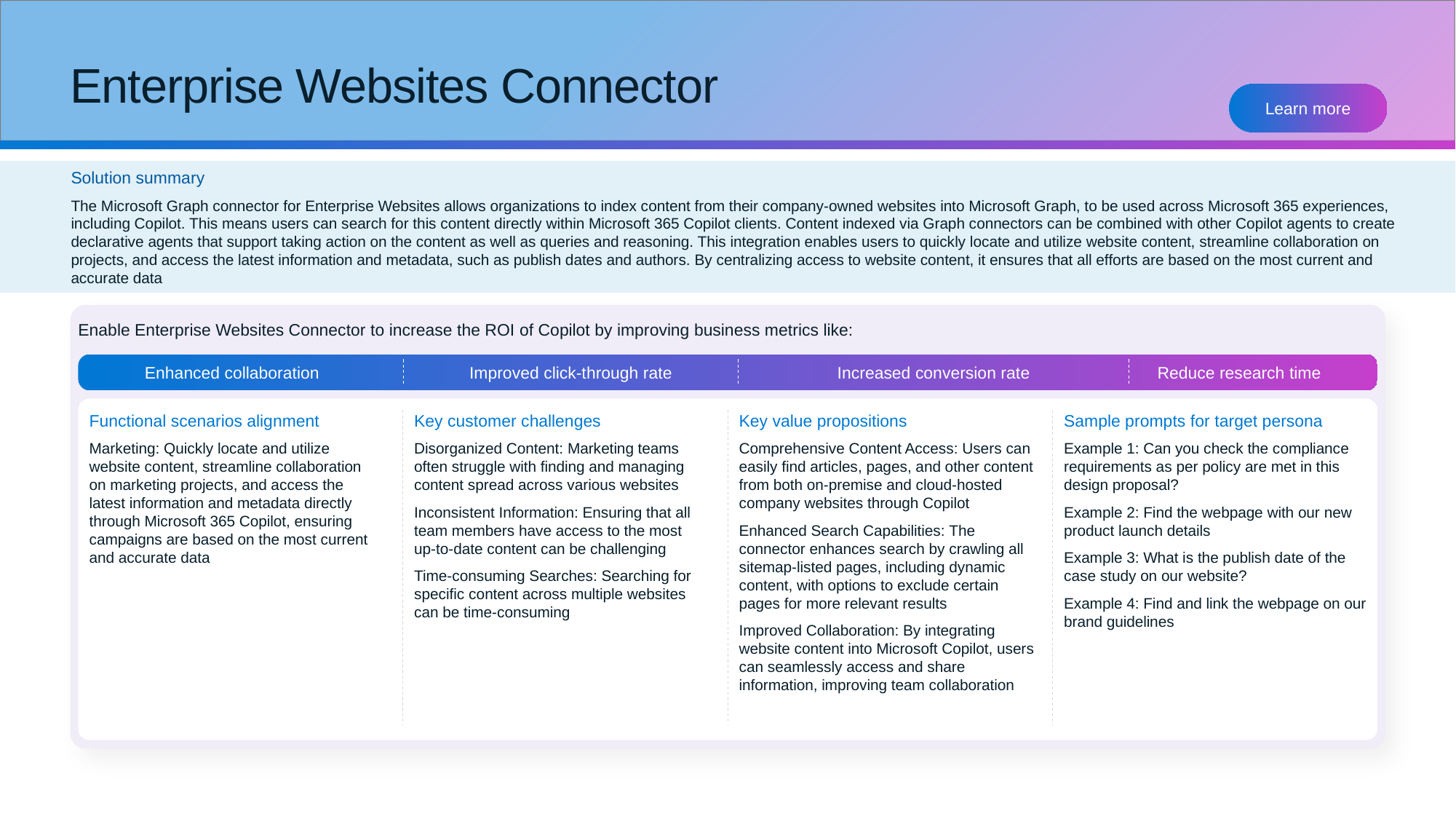

# Enterprise Websites Connector
Learn more

Solution summary
The Microsoft Graph connector for Enterprise Websites allows organizations to index content from their company-owned websites into Microsoft Graph, to be used across Microsoft 365 experiences, including Copilot. This means users can search for this content directly within Microsoft 365 Copilot clients. Content indexed via Graph connectors can be combined with other Copilot agents to create declarative agents that support taking action on the content as well as queries and reasoning. This integration enables users to quickly locate and utilize website content, streamline collaboration on projects, and access the latest information and metadata, such as publish dates and authors. By centralizing access to website content, it ensures that all efforts are based on the most current and accurate data

Enable Enterprise Websites Connector to increase the ROI of Copilot by improving business metrics like:

Enhanced collaboration
Improved click-through rate
Increased conversion rate
Reduce research time

Functional scenarios alignment
Marketing: Quickly locate and utilize
website content, streamline collaboration
on marketing projects, and access the
latest information and metadata directly through Microsoft 365 Copilot, ensuring campaigns are based on the most current and accurate data
Key customer challenges
Disorganized Content: Marketing teams often struggle with finding and managing content spread across various websites
Inconsistent Information: Ensuring that all team members have access to the most
up-to-date content can be challenging
Time-consuming Searches: Searching for specific content across multiple websites
can be time-consuming
Key value propositions
Comprehensive Content Access: Users can easily find articles, pages, and other content from both on-premise and cloud-hosted company websites through Copilot
Enhanced Search Capabilities: The connector enhances search by crawling all sitemap-listed pages, including dynamic content, with options to exclude certain pages for more relevant results
Improved Collaboration: By integrating website content into Microsoft Copilot, users can seamlessly access and share information, improving team collaboration
Sample prompts for target persona
Example 1: Can you check the compliance requirements as per policy are met in this design proposal?
Example 2: Find the webpage with our new product launch details
Example 3: What is the publish date of the case study on our website?
Example 4: Find and link the webpage on our brand guidelines